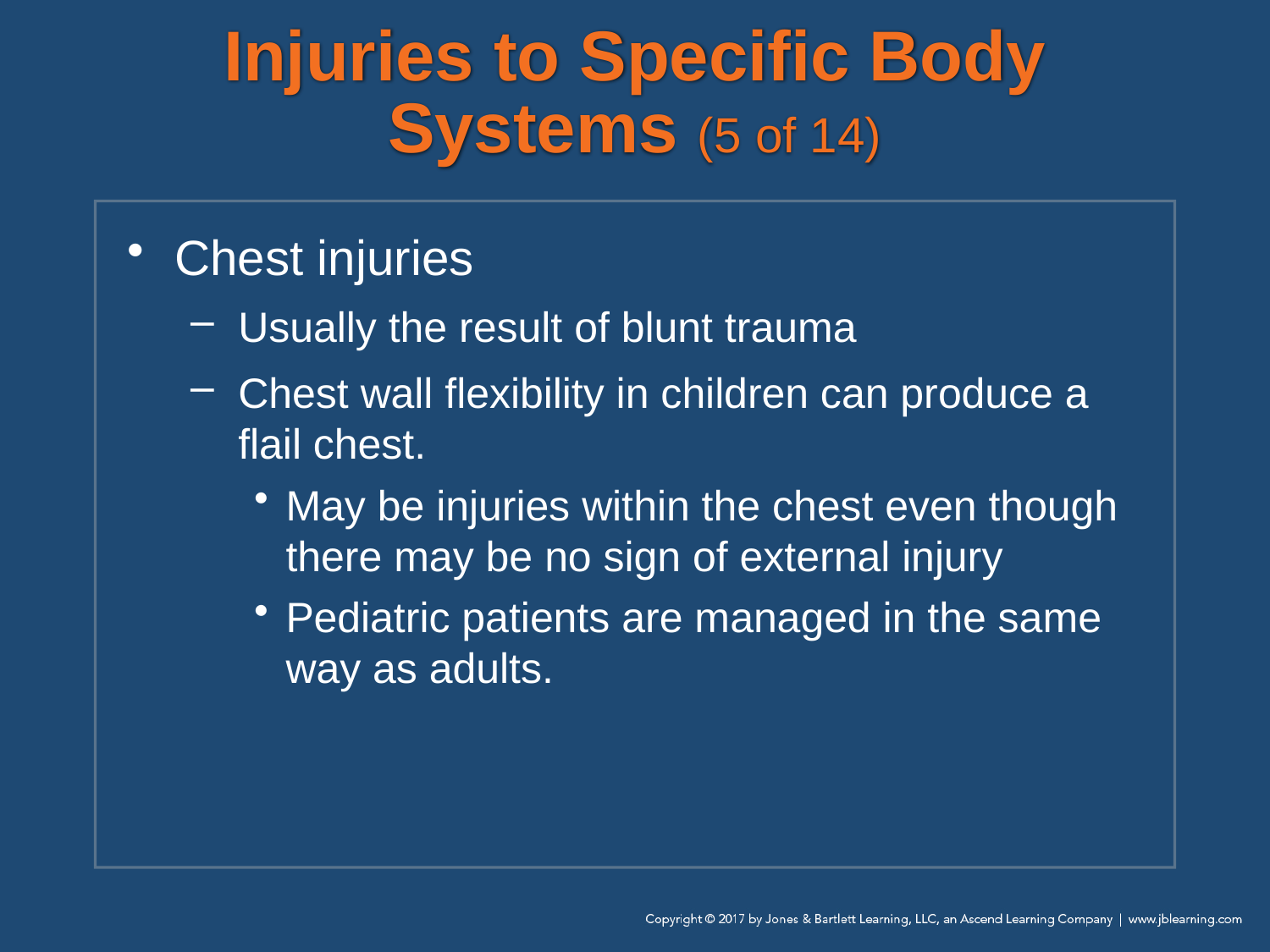

# Injuries to Specific Body Systems (5 of 14)
Chest injuries
Usually the result of blunt trauma
Chest wall flexibility in children can produce a flail chest.
May be injuries within the chest even though there may be no sign of external injury
Pediatric patients are managed in the same way as adults.